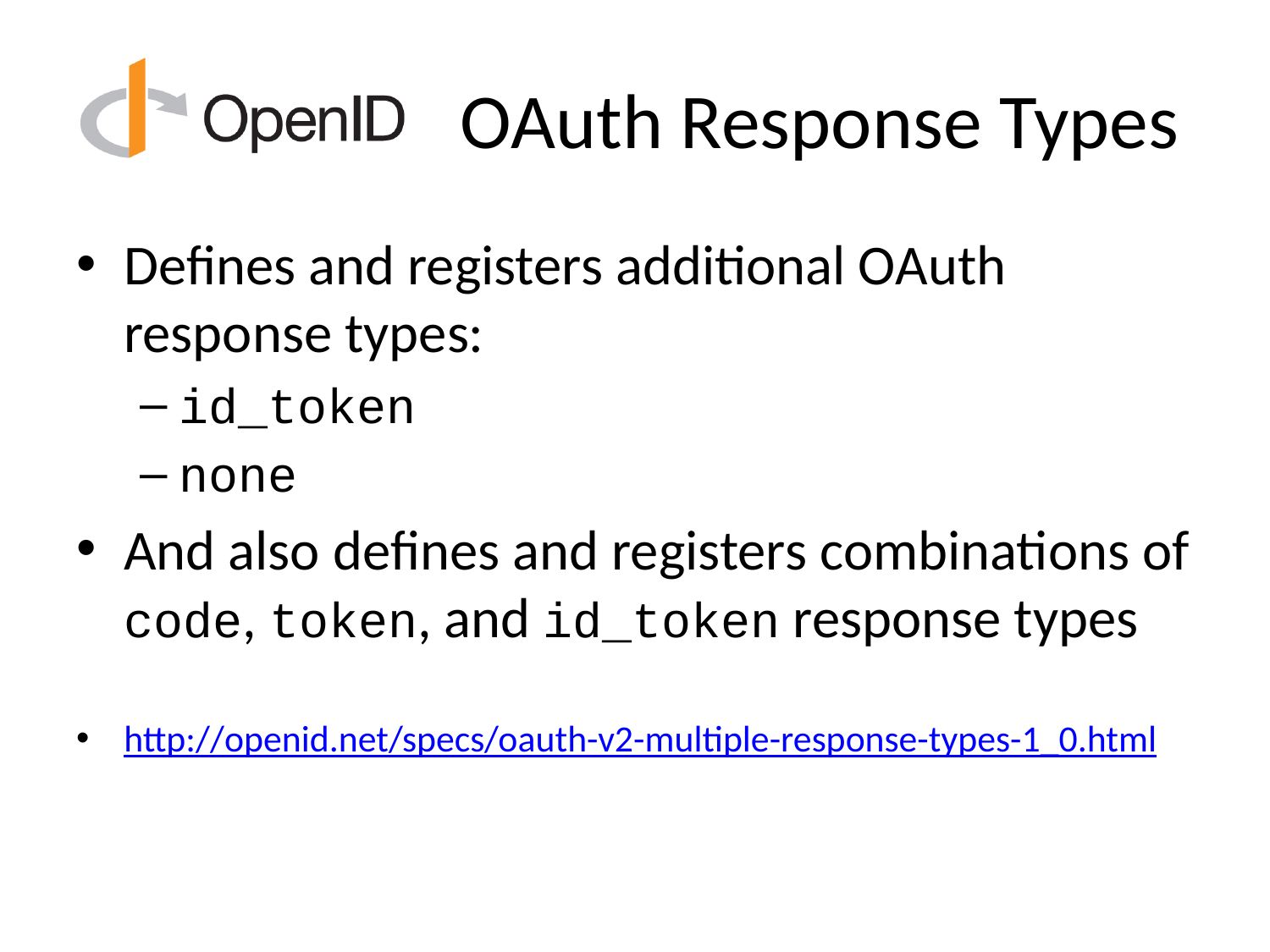

# OAuth Response Types
Defines and registers additional OAuth response types:
id_token
none
And also defines and registers combinations of code, token, and id_token response types

http://openid.net/specs/oauth-v2-multiple-response-types-1_0.html